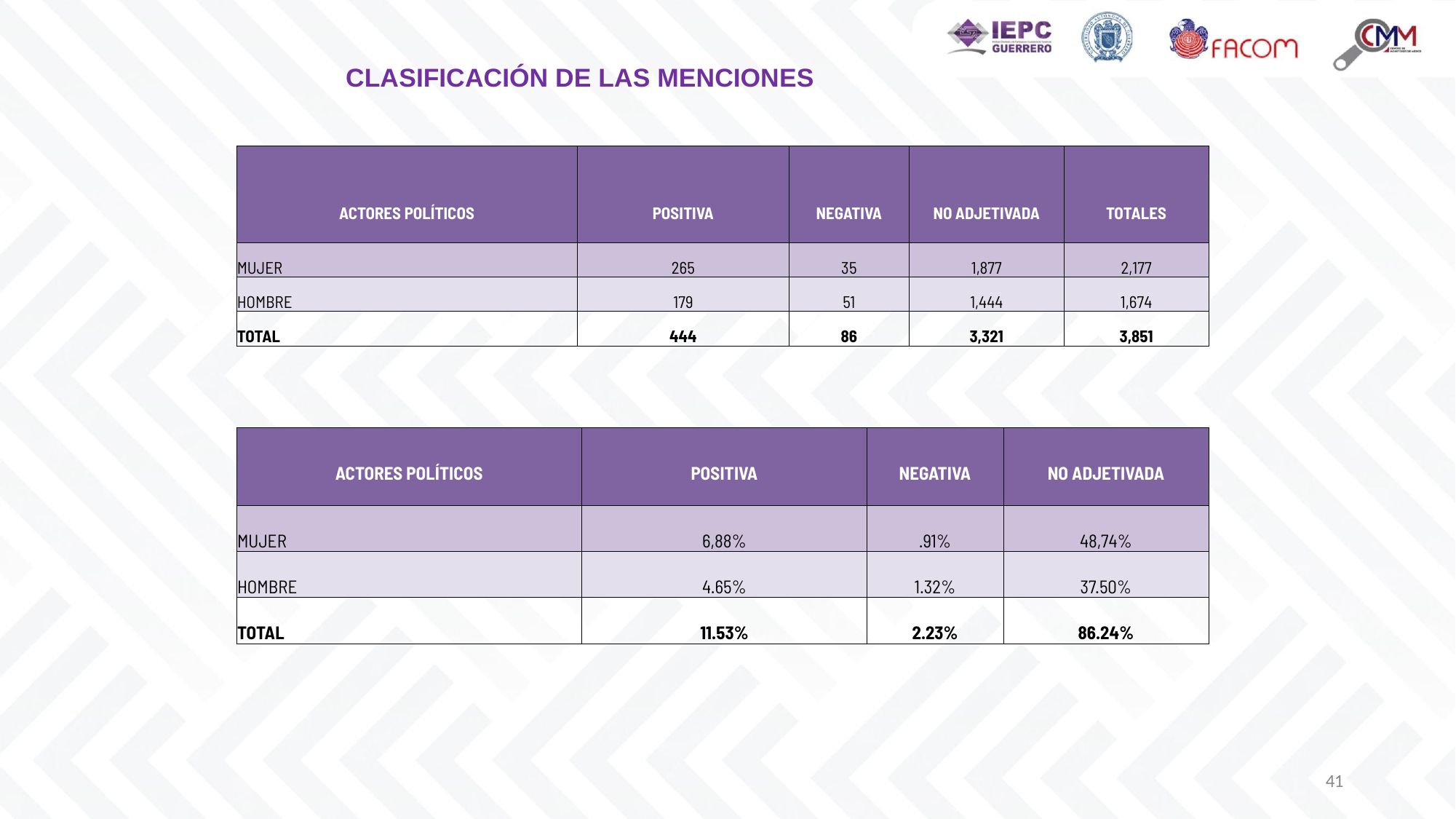

CLASIFICACIÓN DE LAS MENCIONES
| ACTORES POLÍTICOS | POSITIVA | NEGATIVA | NO ADJETIVADA | TOTALES |
| --- | --- | --- | --- | --- |
| MUJER | 265 | 35 | 1,877 | 2,177 |
| HOMBRE | 179 | 51 | 1,444 | 1,674 |
| TOTAL | 444 | 86 | 3,321 | 3,851 |
| ACTORES POLÍTICOS | POSITIVA | NEGATIVA | NO ADJETIVADA |
| --- | --- | --- | --- |
| MUJER | 6,88% | .91% | 48,74% |
| HOMBRE | 4.65% | 1.32% | 37.50% |
| TOTAL | 11.53% | 2.23% | 86.24% |
41